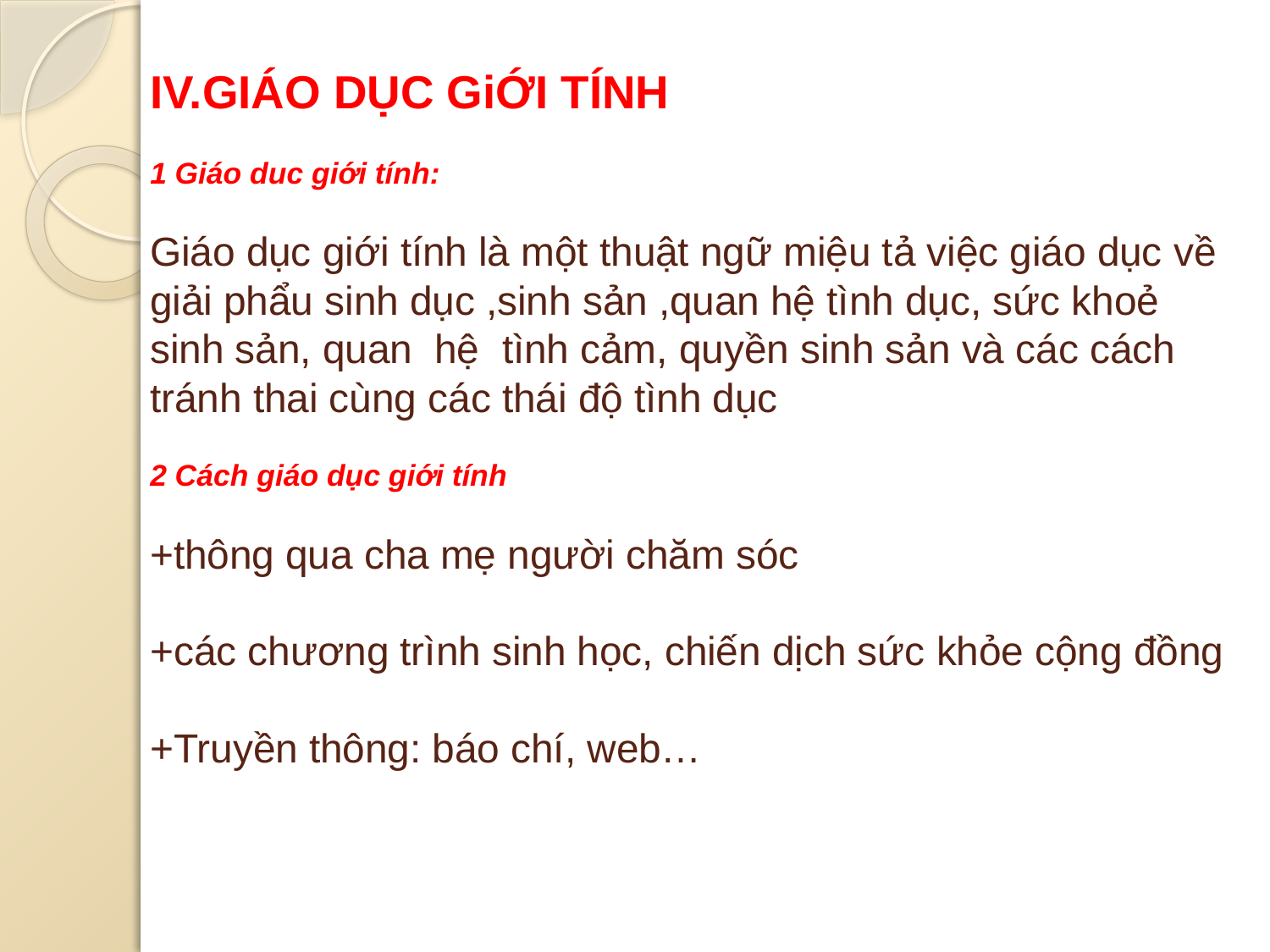

# IV.GIÁO DỤC GiỚI TÍNH 1 Giáo duc giới tính: Giáo dục giới tính là một thuật ngữ miệu tả việc giáo dục về giải phẩu sinh dục ,sinh sản ,quan hệ tình dục, sức khoẻ sinh sản, quan  hệ  tình cảm, quyền sinh sản và các cách tránh thai cùng các thái độ tình dục 2 Cách giáo dục giới tính +thông qua cha mẹ người chăm sóc +các chương trình sinh học, chiến dịch sức khỏe cộng đồng +Truyền thông: báo chí, web…